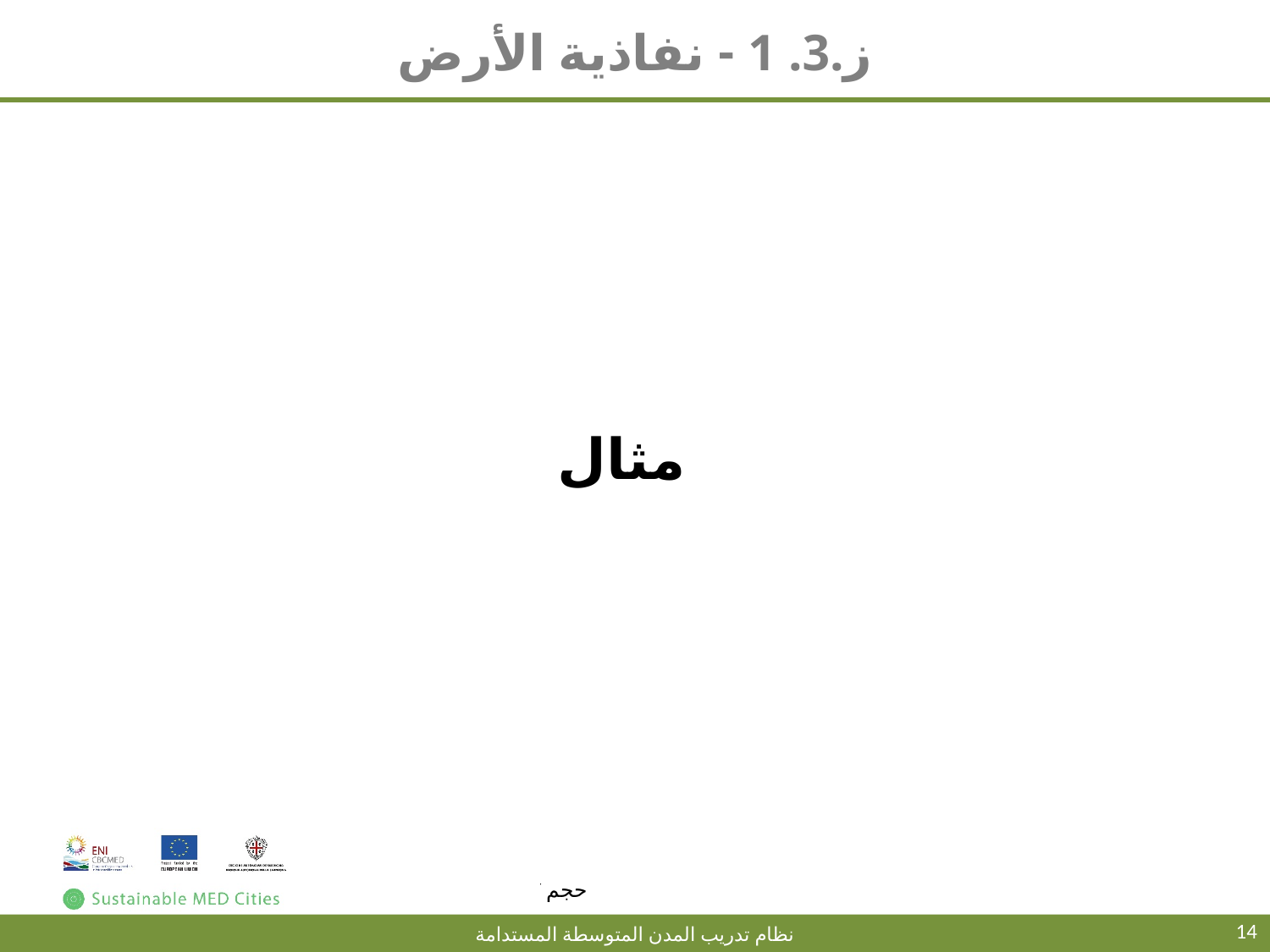

# ز.3. 1 - نفاذية الأرض

مثال

14